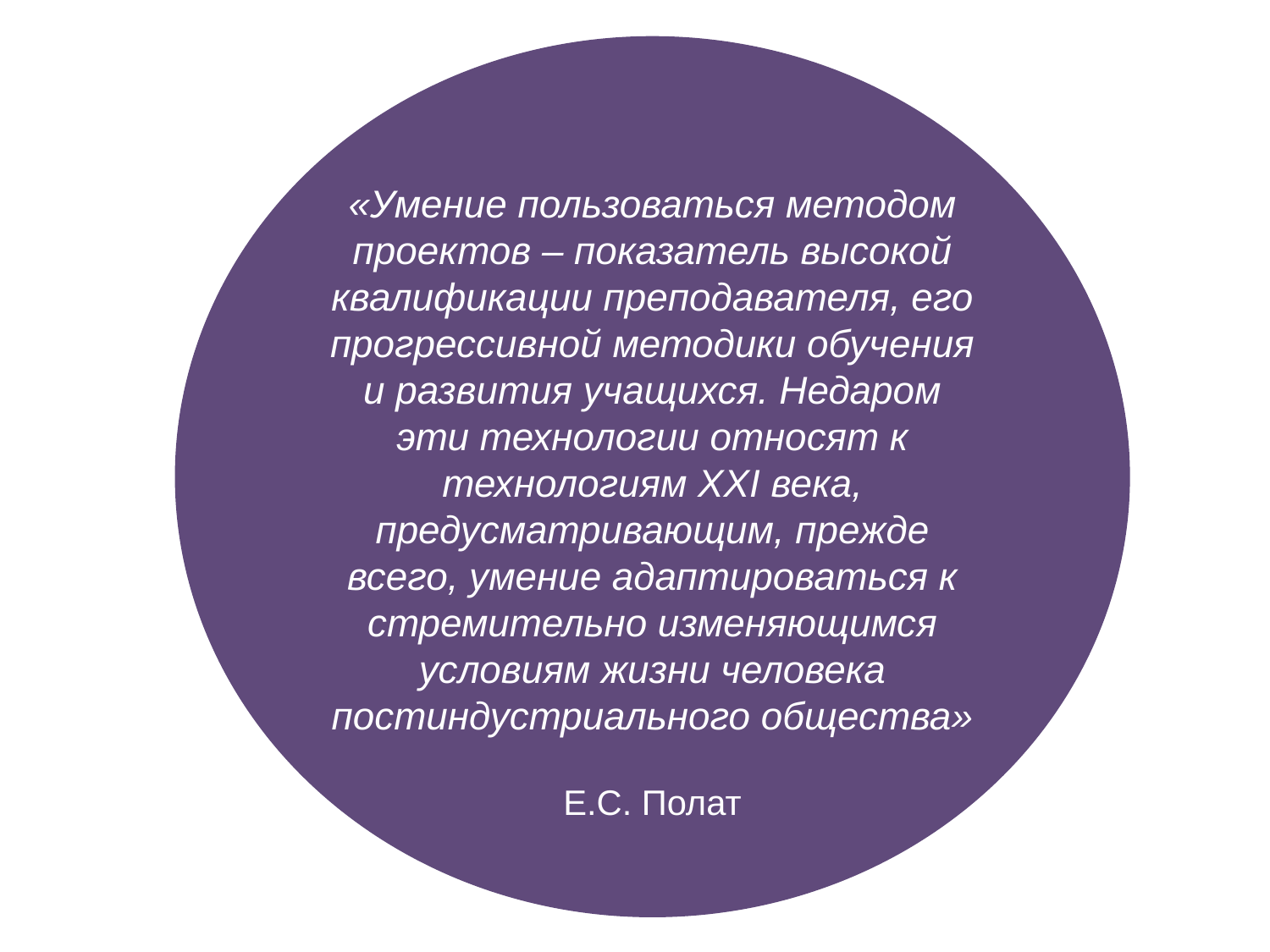

«Умение пользоваться методом проектов – показатель высокой квалификации преподавателя, его прогрессивной методики обучения и развития учащихся. Недаром эти технологии относят к технологиям XXI века, предусматривающим, прежде всего, умение адаптироваться к стремительно изменяющимся условиям жизни человека постиндустриального общества»

Е.С. Полат